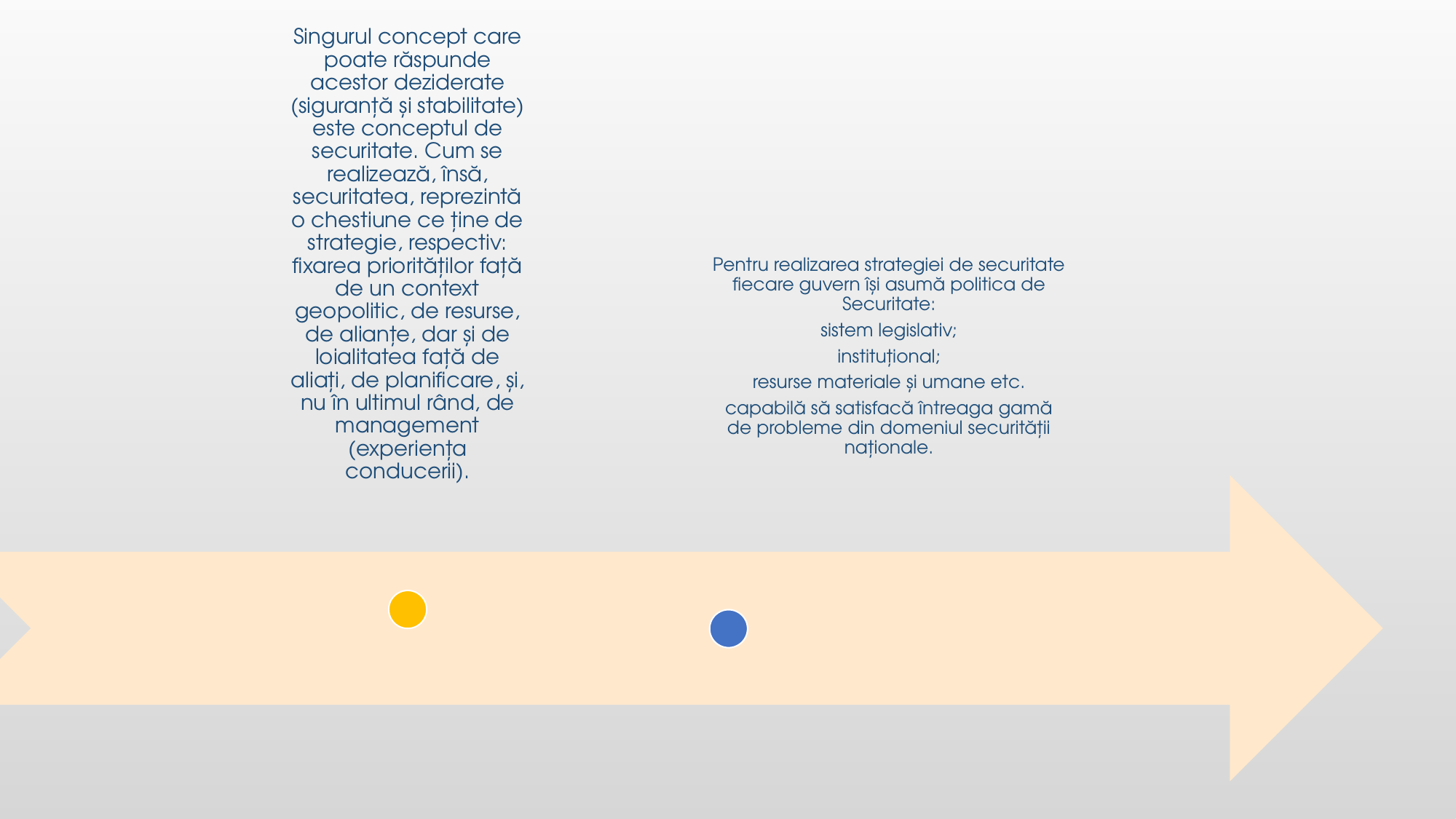

Singurul concept care poate răspunde acestor deziderate (siguranţă şi stabilitate) este conceptul de securitate. Cum se realizează, însă, securitatea, reprezintă o chestiune ce ţine de strategie, respectiv: fixarea priorităţilor faţă de un context geopolitic, de resurse, de alianţe, dar şi de loialitatea faţă de aliaţi, de planificare, şi, nu în ultimul rând, de management (experienţa conducerii).
Pentru realizarea strategiei de securitate fiecare guvern îşi asumă politica de Securitate:
sistem legislativ;
instituţional;
resurse materiale şi umane etc.
capabilă să satisfacă întreaga gamă de probleme din domeniul securităţii naţionale.